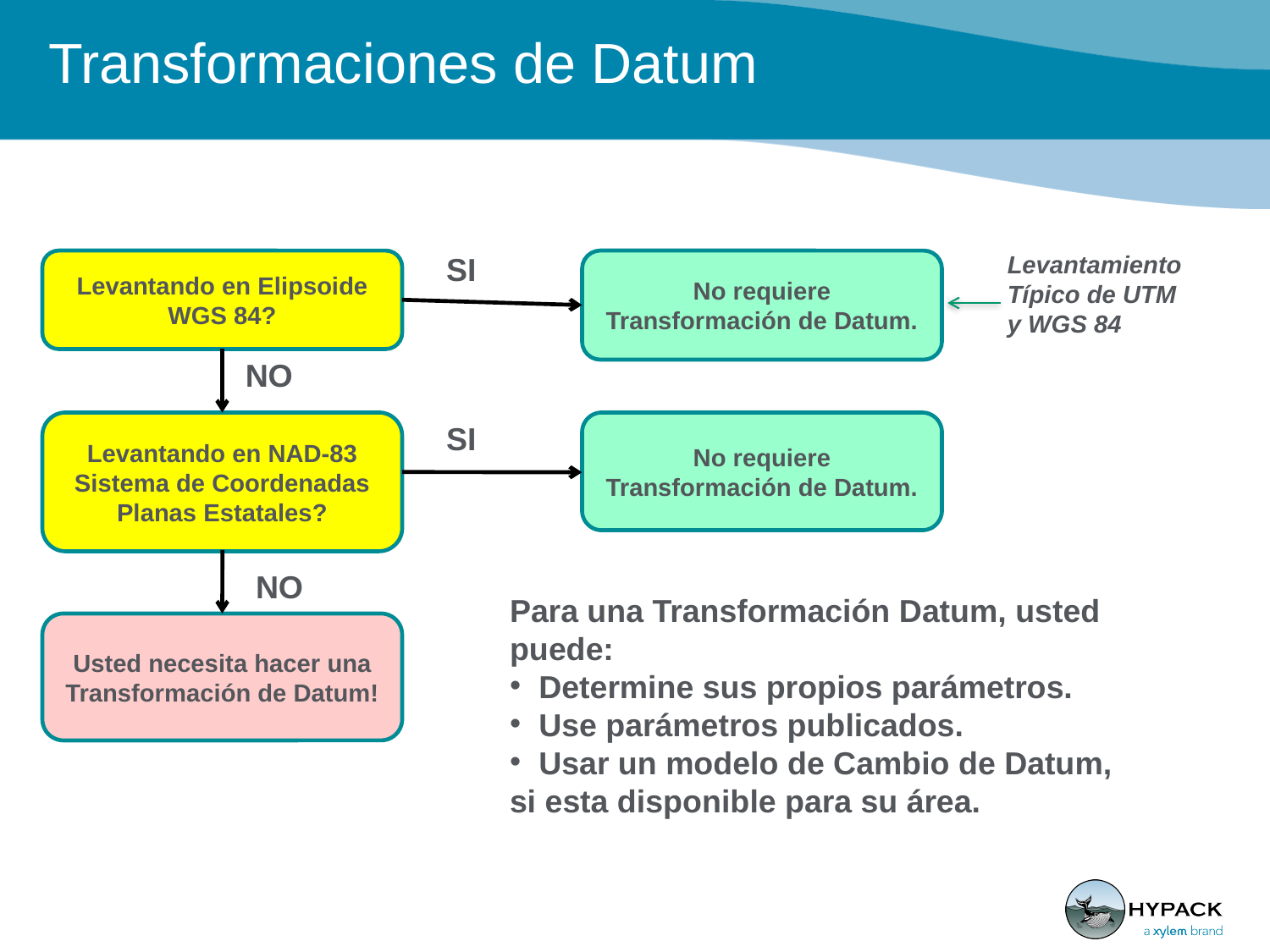

# Transformaciones de Datum
Levantamiento Típico de UTM y WGS 84
SI
Levantando en Elipsoide WGS 84?
No requiere Transformación de Datum.
NO
Levantando en NAD-83
Sistema de Coordenadas Planas Estatales?
SI
No requiere Transformación de Datum.
NO
Para una Transformación Datum, usted puede:
  Determine sus propios parámetros.
  Use parámetros publicados.
  Usar un modelo de Cambio de Datum, si esta disponible para su área.
Usted necesita hacer una Transformación de Datum!